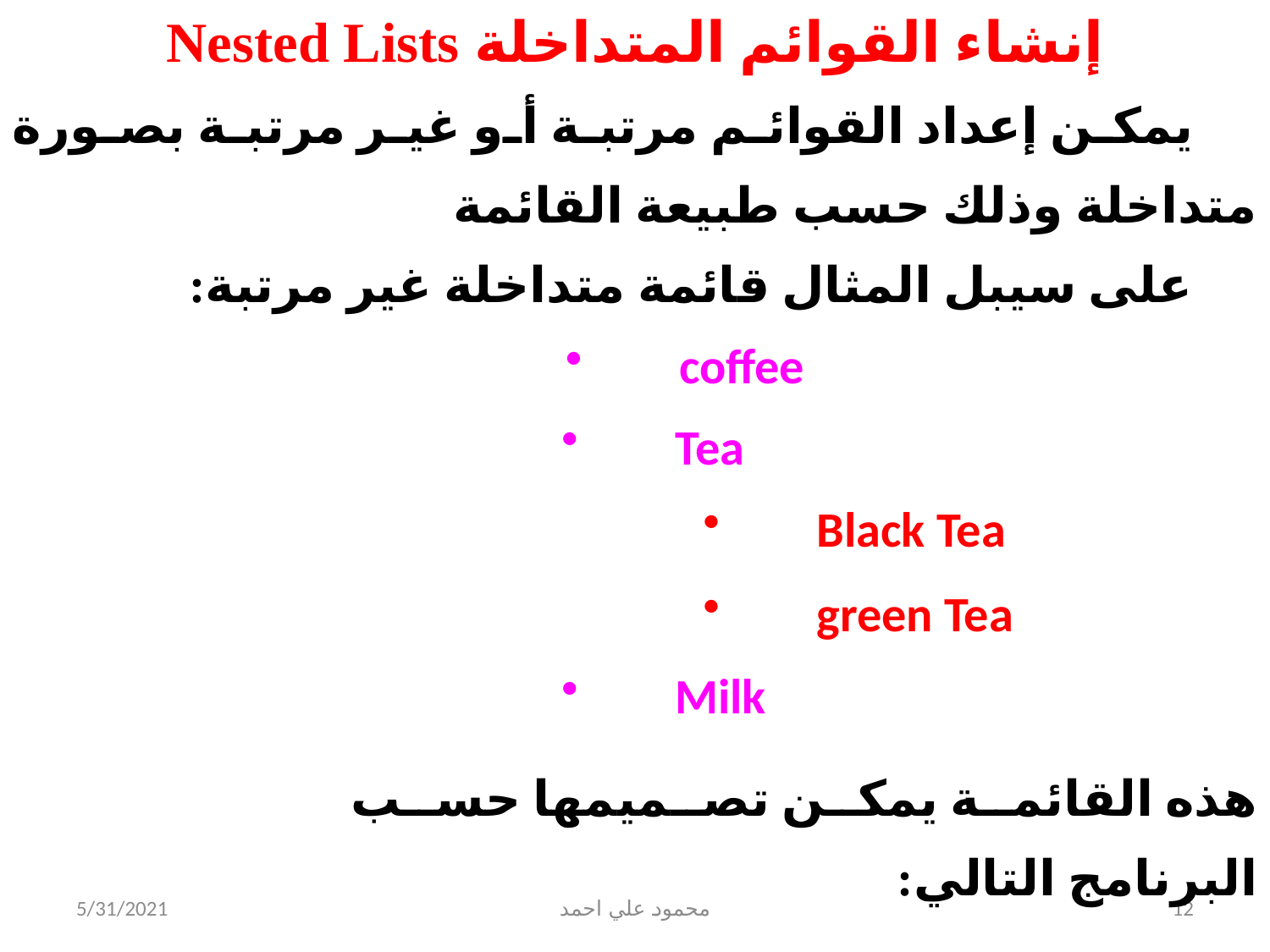

إنشاء القوائم المتداخلة Nested Lists
يمكن إعداد القوائم مرتبة أو غير مرتبة بصورة متداخلة وذلك حسب طبيعة القائمة
على سيبل المثال قائمة متداخلة غير مرتبة:
	coffee
	Tea
	Black Tea
	green Tea
	Milk
هذه القائمة يمكن تصميمها حسب البرنامج التالي:
5/31/2021
محمود علي احمد
12